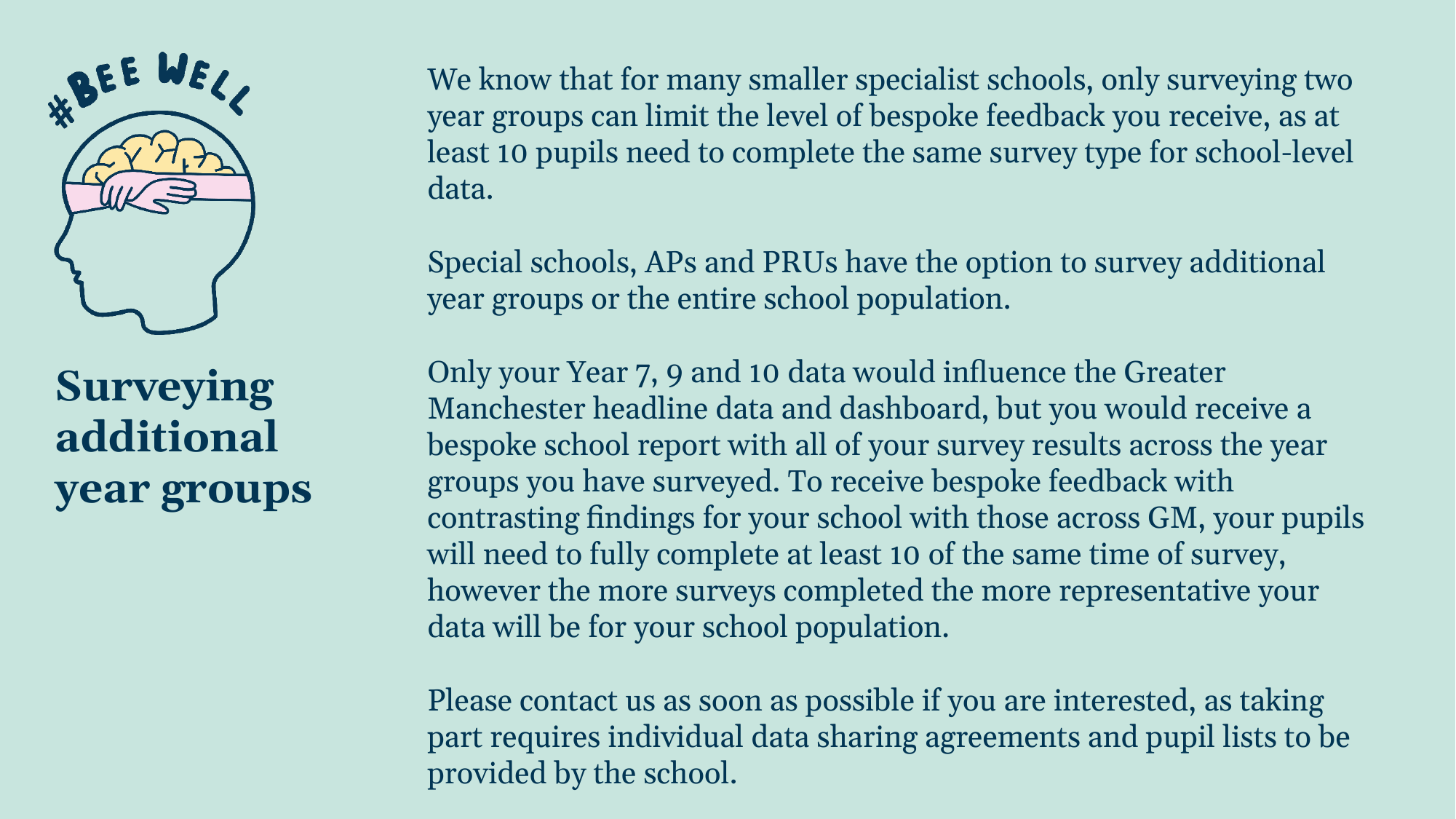

We know that for many smaller specialist schools, only surveying two year groups can limit the level of bespoke feedback you receive, as at least 10 pupils need to complete the same survey type for school-level data.

Special schools, APs and PRUs have the option to survey additional year groups or the entire school population.

Only your Year 7, 9 and 10 data would influence the Greater Manchester headline data and dashboard, but you would receive a bespoke school report with all of your survey results across the year groups you have surveyed. To receive bespoke feedback with contrasting findings for your school with those across GM, your pupils will need to fully complete at least 10 of the same time of survey, however the more surveys completed the more representative your data will be for your school population.

Please contact us as soon as possible if you are interested, as taking part requires individual data sharing agreements and pupil lists to be provided by the school.

# Surveying additional year groups